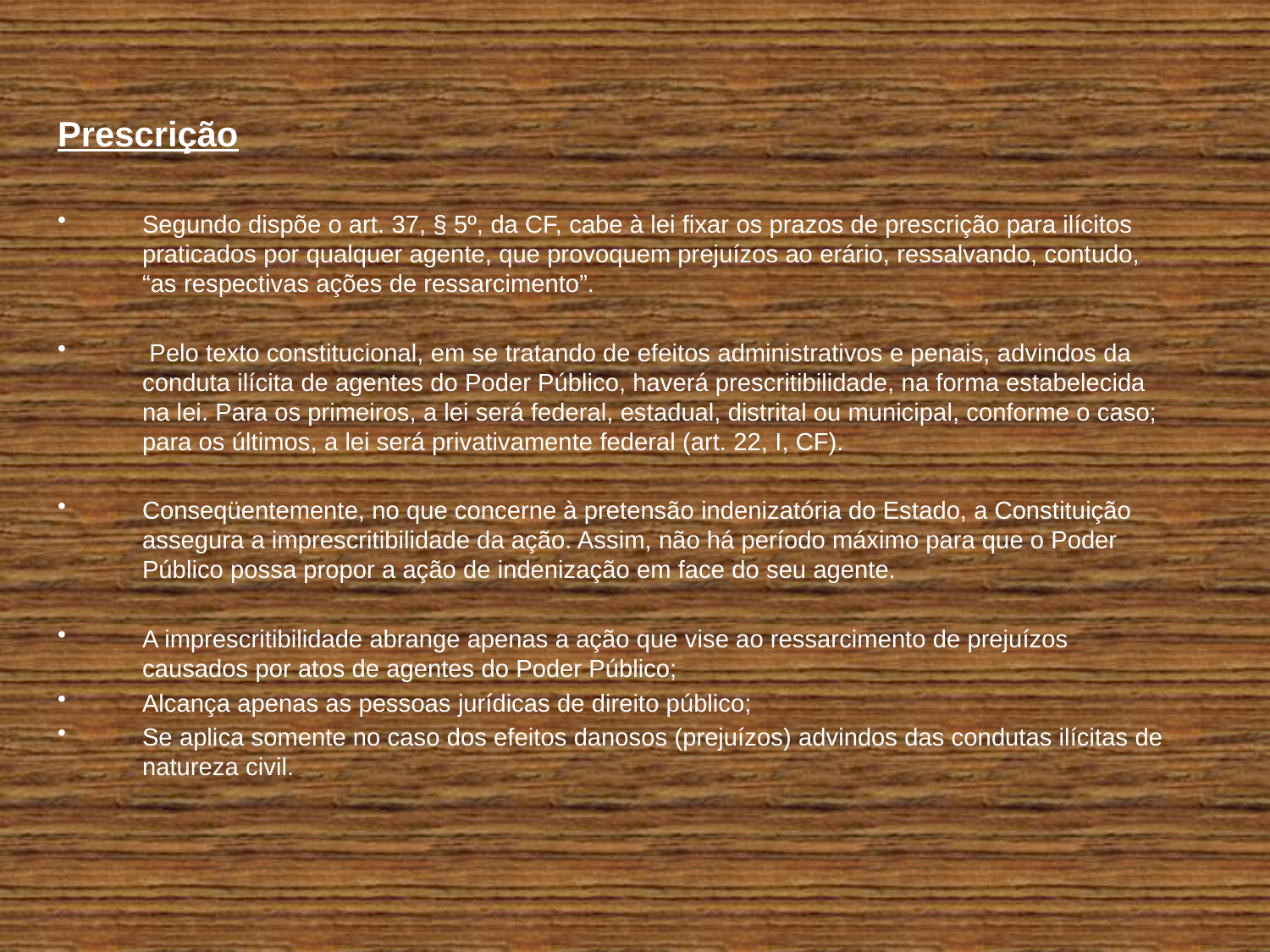

Prescrição

Segundo dispõe o art. 37, § 5º, da CF, cabe à lei fixar os prazos de prescrição para ilícitos praticados por qualquer agente, que provoquem prejuízos ao erário, ressalvando, contudo, “as respectivas ações de ressarcimento”.

 Pelo texto constitucional, em se tratando de efeitos administrativos e penais, advindos da conduta ilícita de agentes do Poder Público, haverá prescritibilidade, na forma estabelecida na lei. Para os primeiros, a lei será federal, estadual, distrital ou municipal, conforme o caso; para os últimos, a lei será privativamente federal (art. 22, I, CF).

Conseqüentemente, no que concerne à pretensão indenizatória do Estado, a Constituição assegura a imprescritibilidade da ação. Assim, não há período máximo para que o Poder Público possa propor a ação de indenização em face do seu agente.

A imprescritibilidade abrange apenas a ação que vise ao ressarcimento de prejuízos causados por atos de agentes do Poder Público;
Alcança apenas as pessoas jurídicas de direito público;
Se aplica somente no caso dos efeitos danosos (prejuízos) advindos das condutas ilícitas de natureza civil.